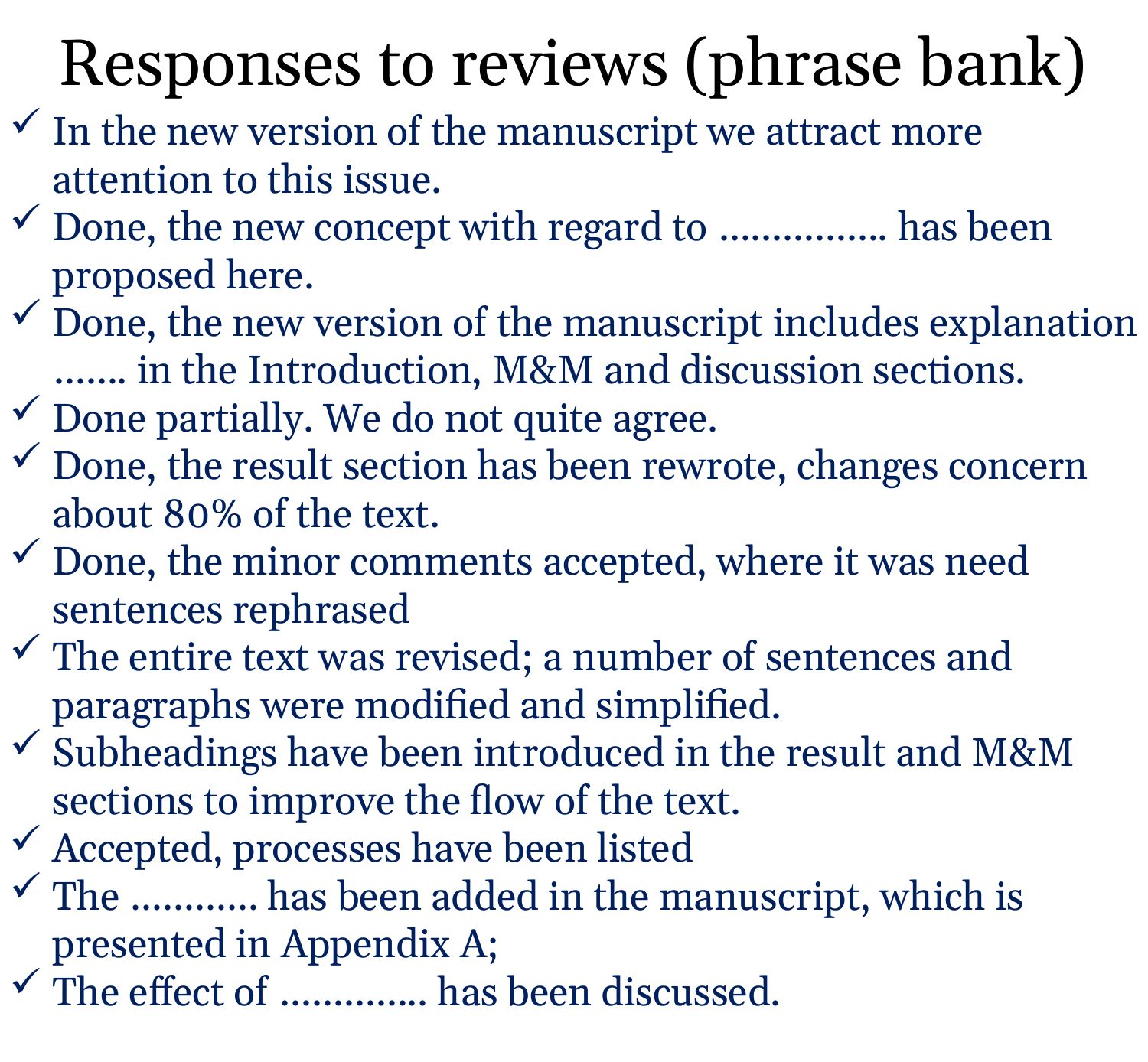

# Responses to reviews (phrase bank)
In the new version of the manuscript we attract more attention to this issue.
Done, the new concept with regard to ……………. has been proposed here.
Done, the new version of the manuscript includes explanation ……. in the Introduction, M&M and discussion sections.
Done partially. We do not quite agree.
Done, the result section has been rewrote, changes concern about 80% of the text.
Done, the minor comments accepted, where it was need sentences rephrased
The entire text was revised; a number of sentences and paragraphs were modified and simplified.
Subheadings have been introduced in the result and M&M sections to improve the flow of the text.
Accepted, processes have been listed
The ………… has been added in the manuscript, which is presented in Appendix A;
The effect of ………….. has been discussed.